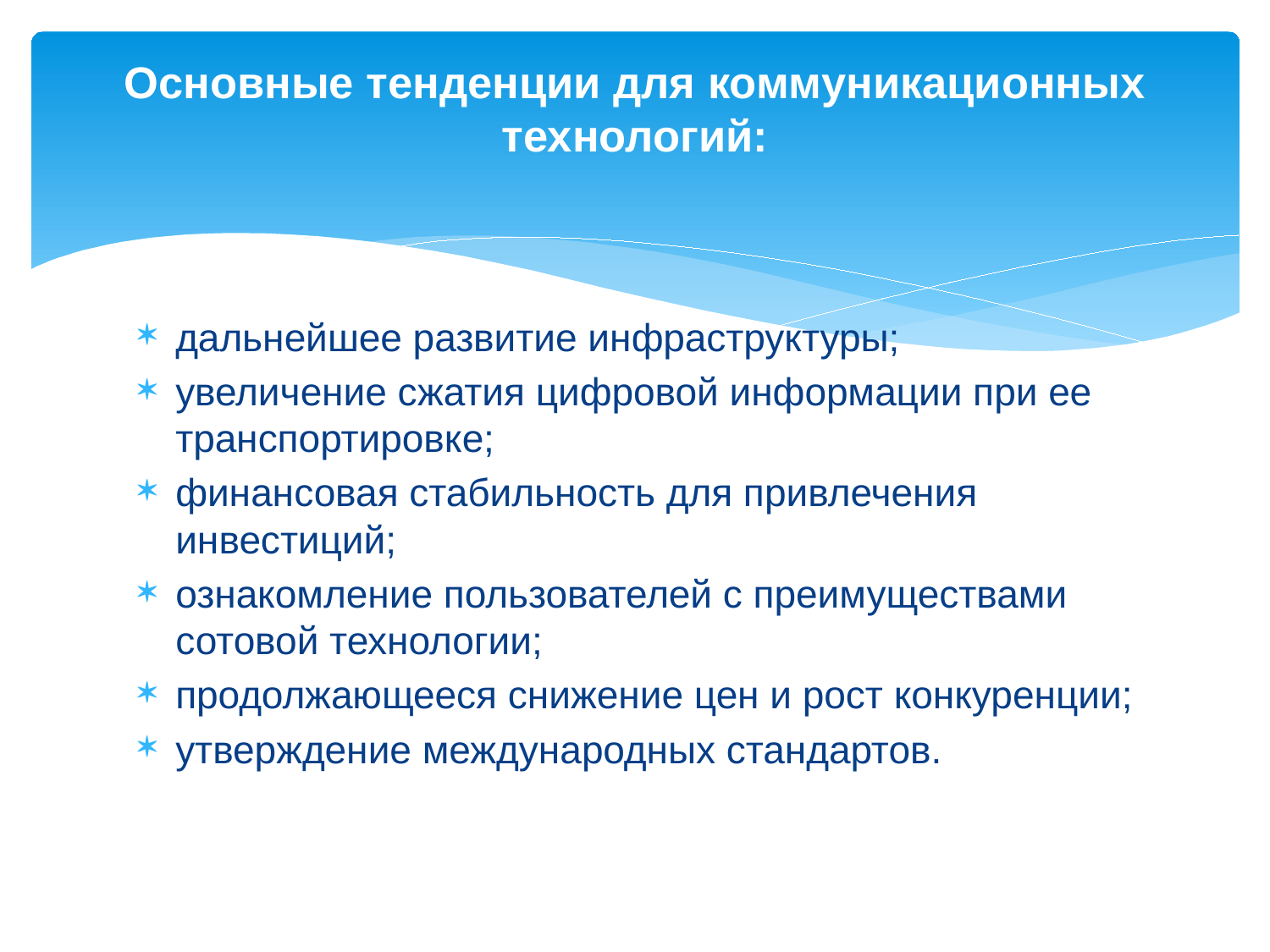

# Основные тенденции для коммуникационных технологий:
дальнейшее развитие инфраструктуры;
увеличение сжатия цифровой информации при ее транспортировке;
финансовая стабильность для привлечения инвестиций;
ознакомление пользователей с преимуществами сотовой технологии;
продолжающееся снижение цен и рост конкуренции;
утверждение международных стандартов.